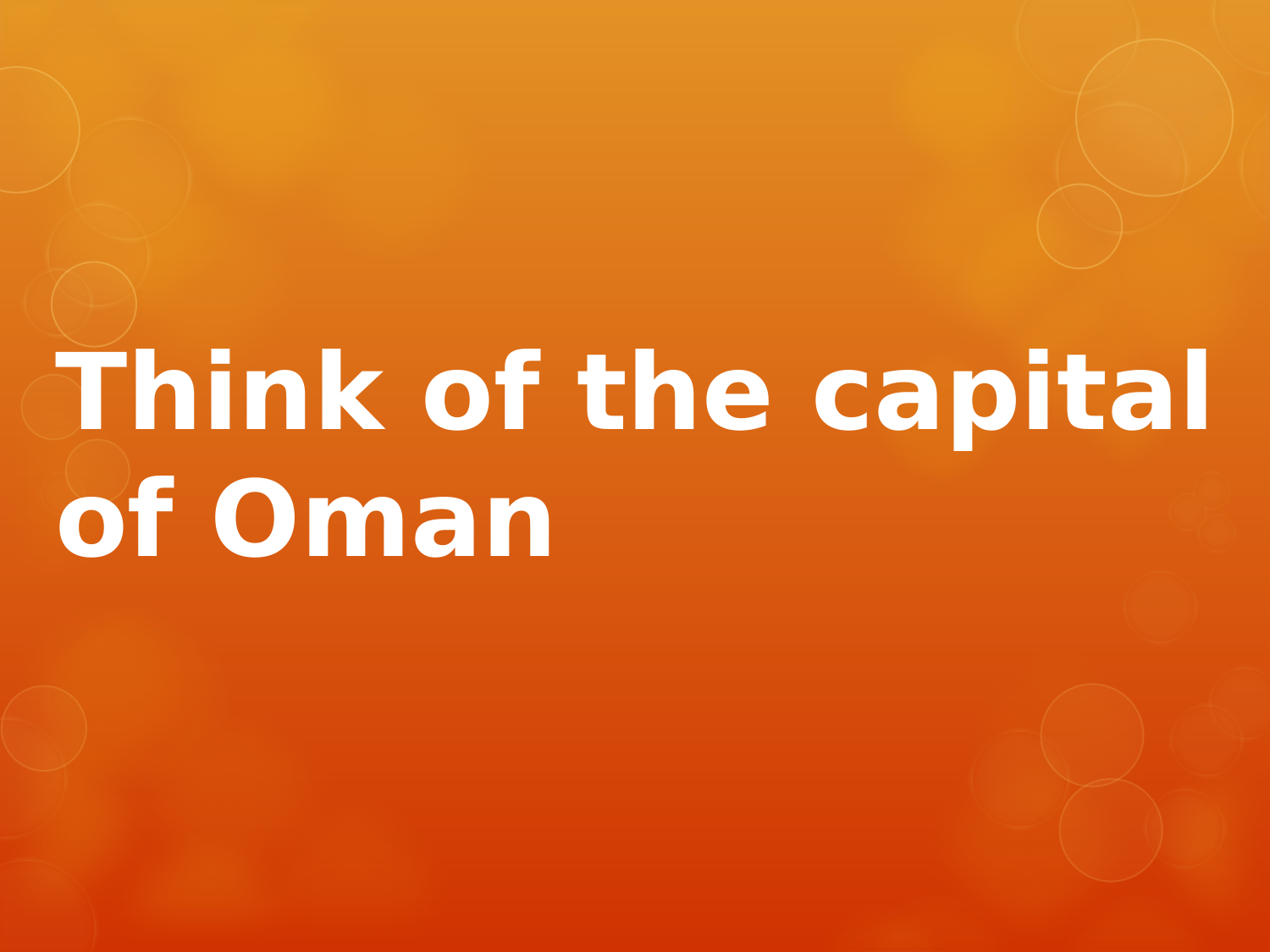

# Think of the capital of Oman